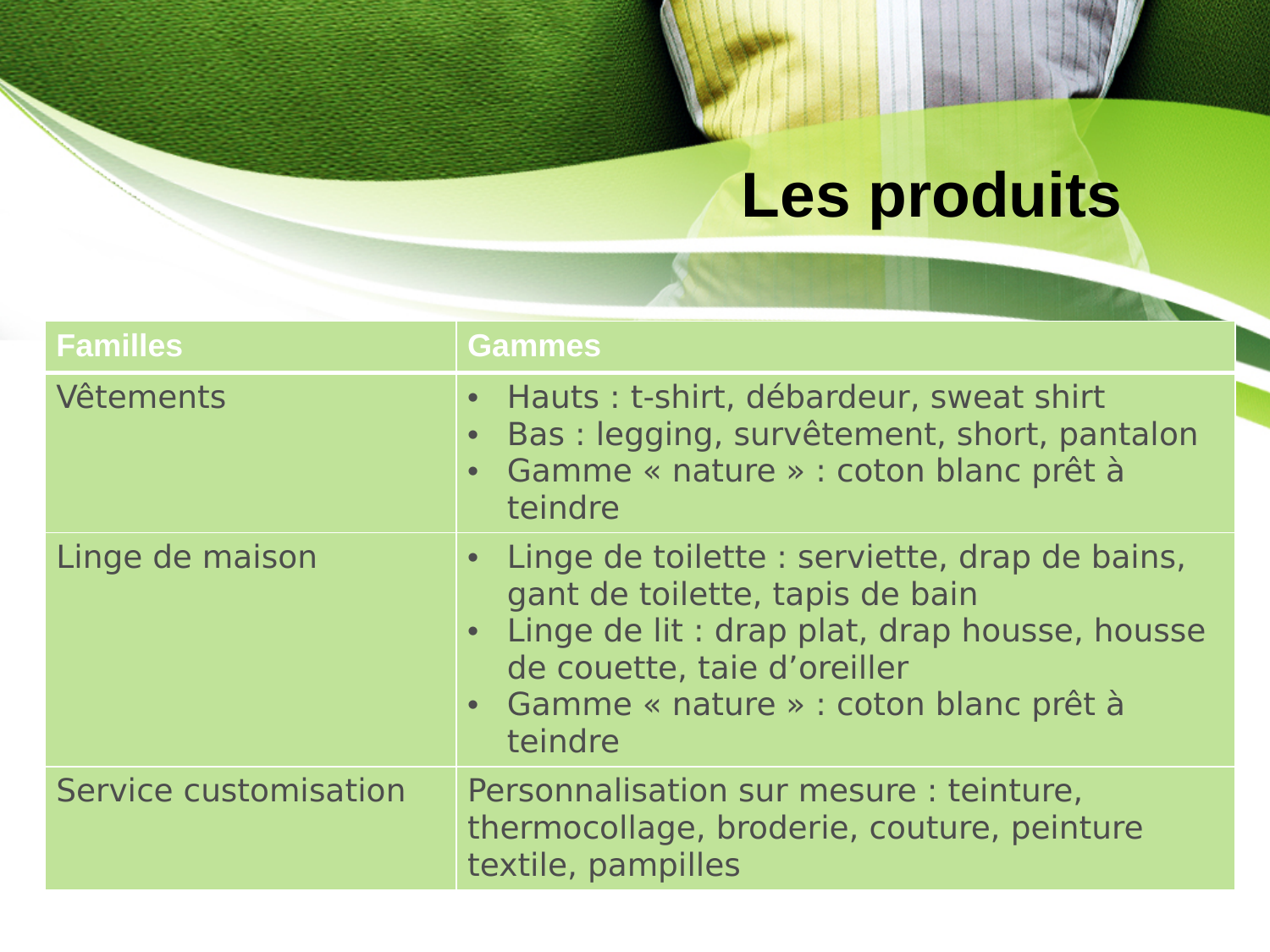

# Les produits
| Familles | Gammes |
| --- | --- |
| Vêtements | Hauts : t-shirt, débardeur, sweat shirt Bas : legging, survêtement, short, pantalon Gamme « nature » : coton blanc prêt à teindre |
| Linge de maison | Linge de toilette : serviette, drap de bains, gant de toilette, tapis de bain Linge de lit : drap plat, drap housse, housse de couette, taie d’oreiller Gamme « nature » : coton blanc prêt à teindre |
| Service customisation | Personnalisation sur mesure : teinture, thermocollage, broderie, couture, peinture textile, pampilles |